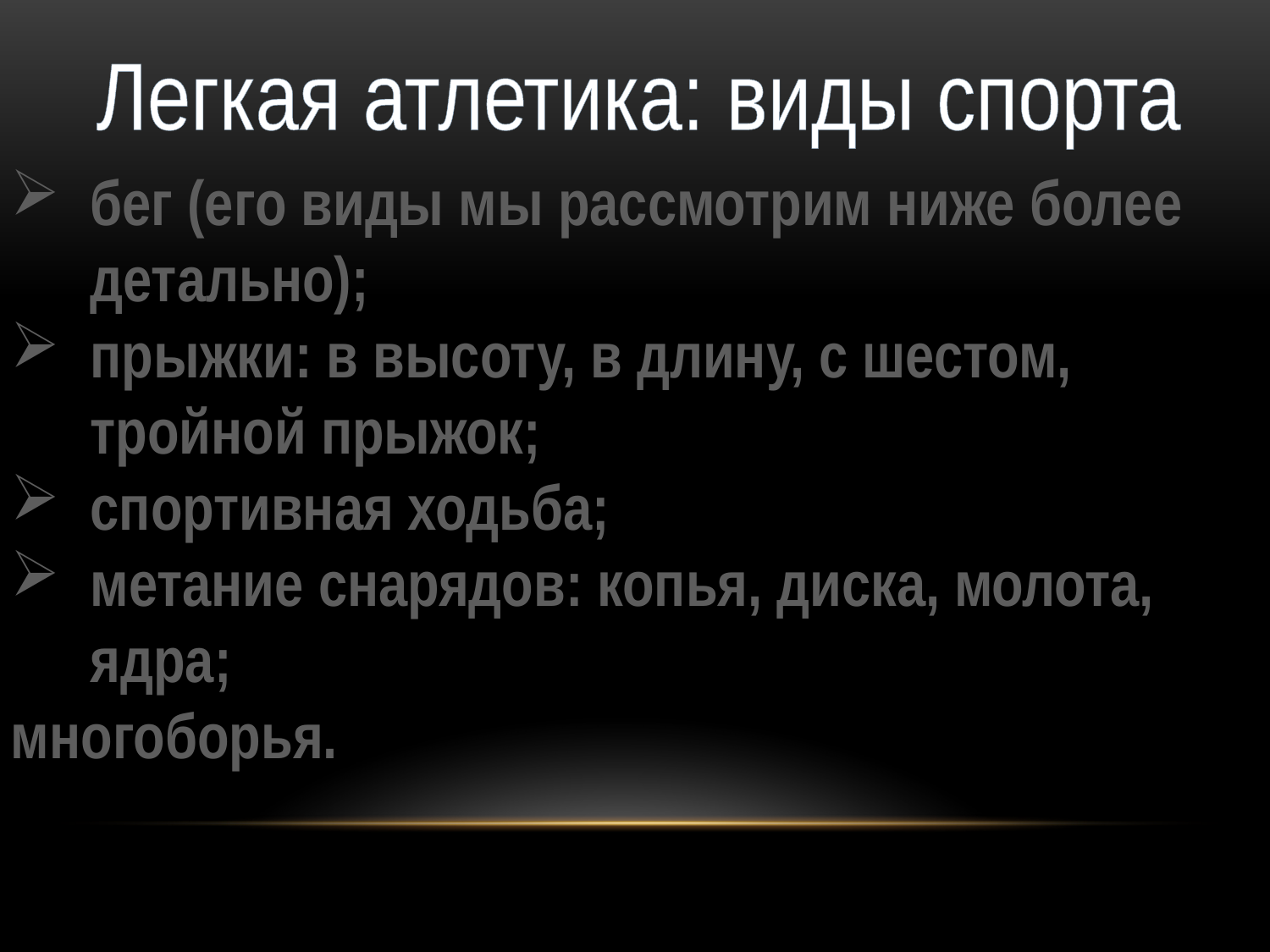

Легкая атлетика: виды спорта
бег (его виды мы рассмотрим ниже более детально);
прыжки: в высоту, в длину, с шестом, тройной прыжок;
спортивная ходьба;
метание снарядов: копья, диска, молота, ядра;
многоборья.